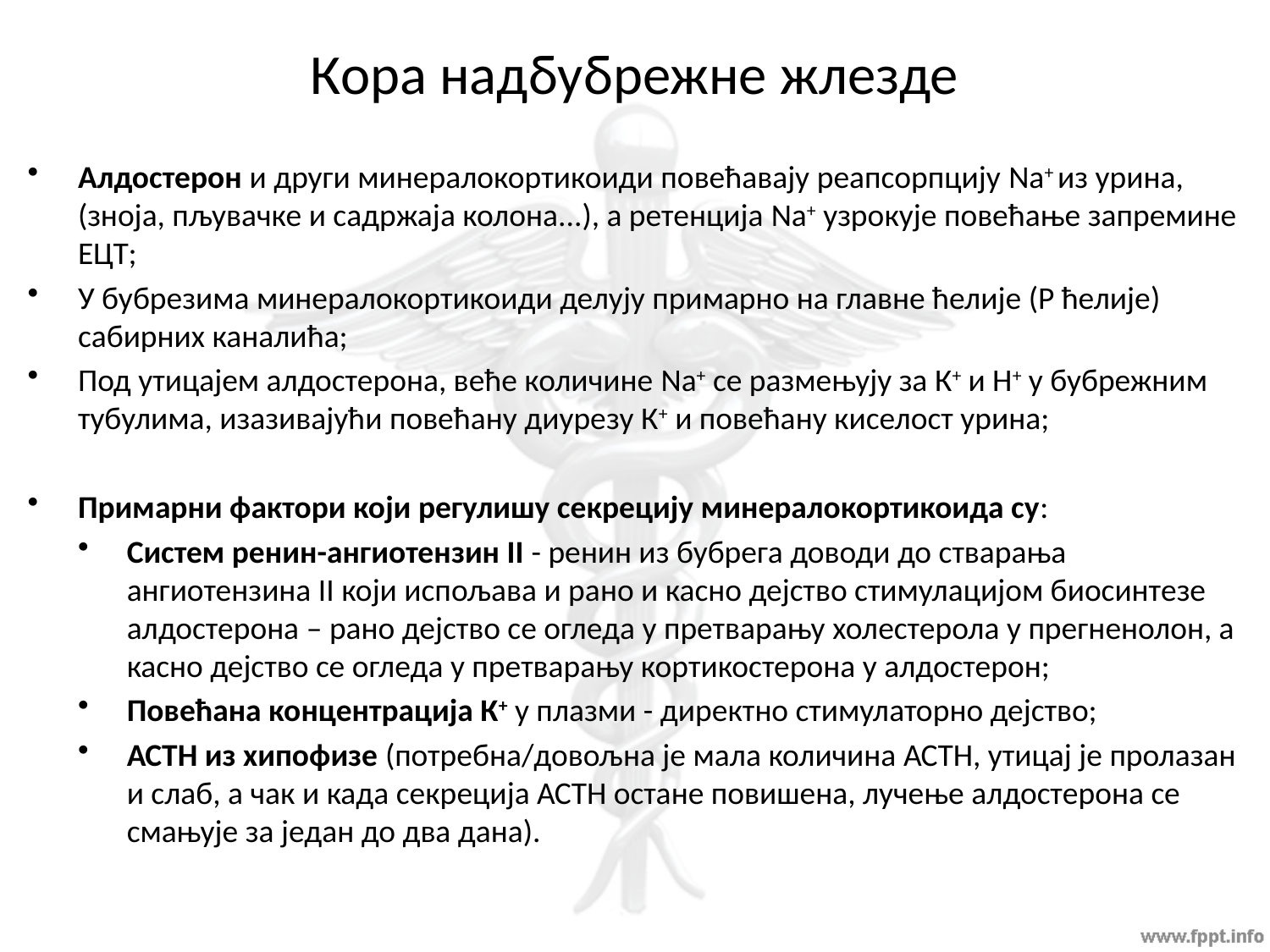

# Кора надбубрежне жлезде

Алдостерон и други минералокортикоиди повећавају реапсорпцију Na+ из урина, (зноја, пљувачке и садржаја колона...), а ретенција Na+ узрокује повећање запремине ЕЦТ;
У бубрезима минералокортикоиди делују примарно на главне ћелије (Р ћелије) сабирних каналића;
Под утицајем алдостерона, веће количине Na+ се размењују за К+ и Н+ у бубрежним тубулима, изазивајући повећану диурезу К+ и повећану киселост урина;

Примарни фактори који регулишу секрецију минералокортикоида су:
Систем ренин-ангиотензин II - ренин из бубрега доводи до стварања ангиотензина II који испољава и рано и касно дејство стимулацијом биосинтезе алдостерона – рано дејство се огледа у претварању холестерола у прегненолон, а касно дејство се огледа у претварању кортикостерона у алдостерон;
Повећана концентрација К+ у плазми - директно стимулаторно дејство;
АСТН из хипофизе (потребна/довољна је мала количина АСТН, утицај је пролазан и слаб, а чак и када секреција АСТН остане повишена, лучење алдостерона се смањује за један до два дана).